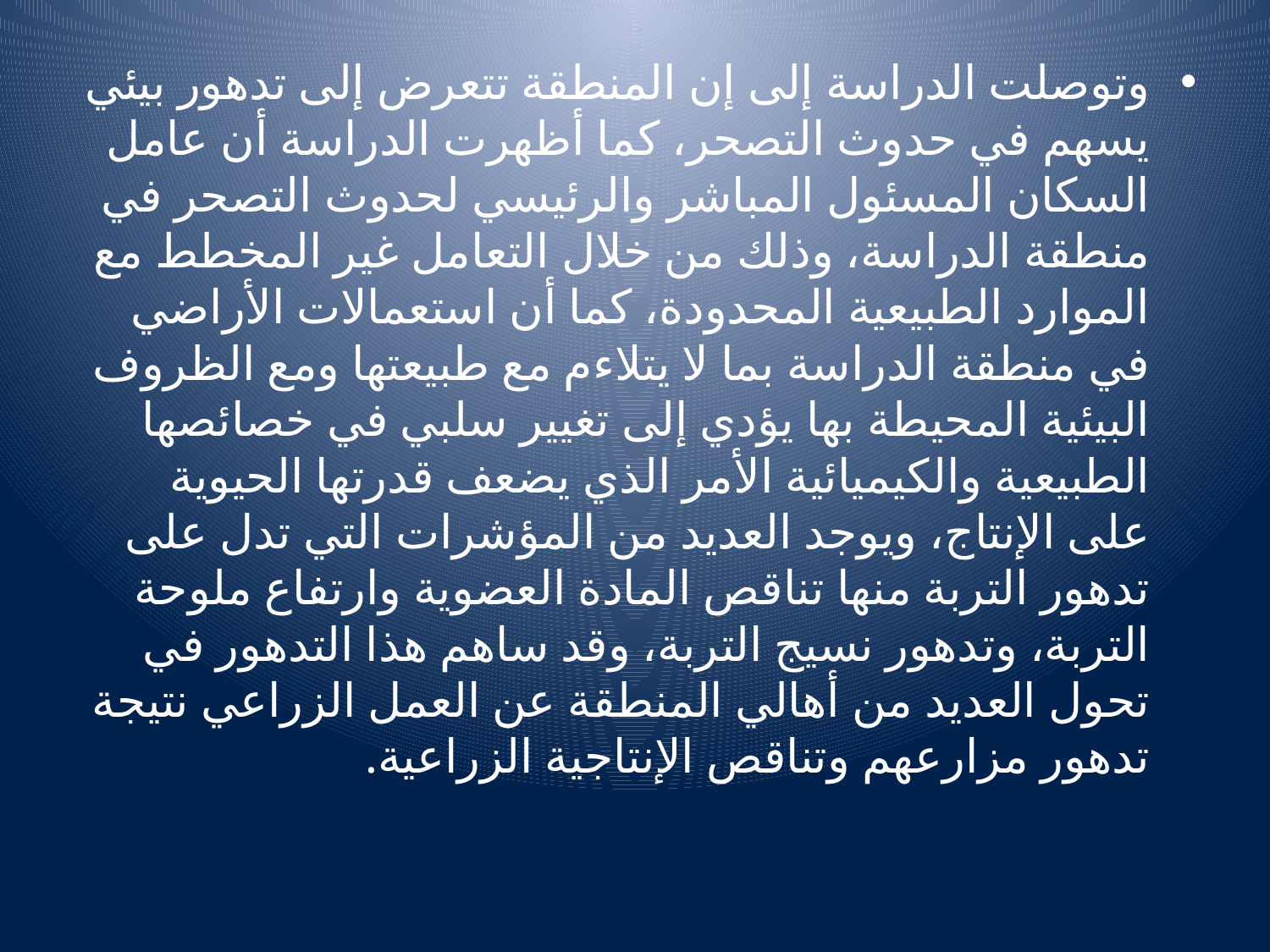

وتوصلت الدراسة إلى إن المنطقة تتعرض إلى تدهور بيئي يسهم في حدوث التصحر، كما أظهرت الدراسة أن عامل السكان المسئول المباشر والرئيسي لحدوث التصحر في منطقة الدراسة، وذلك من خلال التعامل غير المخطط مع الموارد الطبيعية المحدودة، كما أن استعمالات الأراضي في منطقة الدراسة بما لا يتلاءم مع طبيعتها ومع الظروف البيئية المحيطة بها يؤدي إلى تغيير سلبي في خصائصها الطبيعية والكيميائية الأمر الذي يضعف قدرتها الحيوية على الإنتاج، ويوجد العديد من المؤشرات التي تدل على تدهور التربة منها تناقص المادة العضوية وارتفاع ملوحة التربة، وتدهور نسيج التربة، وقد ساهم هذا التدهور في تحول العديد من أهالي المنطقة عن العمل الزراعي نتيجة تدهور مزارعهم وتناقص الإنتاجية الزراعية.